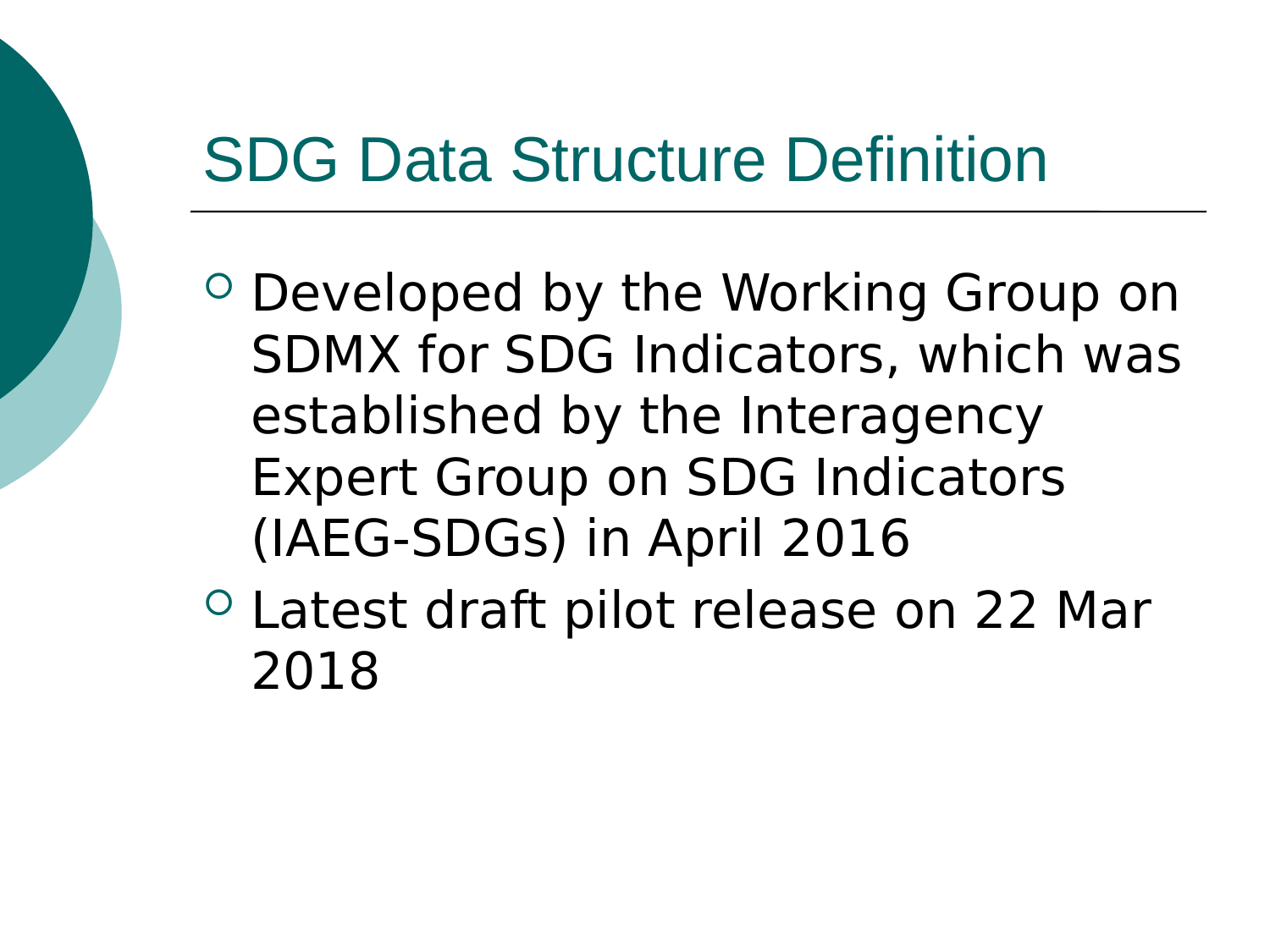

# SDG Data Structure Definition
Developed by the Working Group on SDMX for SDG Indicators, which was established by the Interagency Expert Group on SDG Indicators (IAEG-SDGs) in April 2016
Latest draft pilot release on 22 Mar 2018